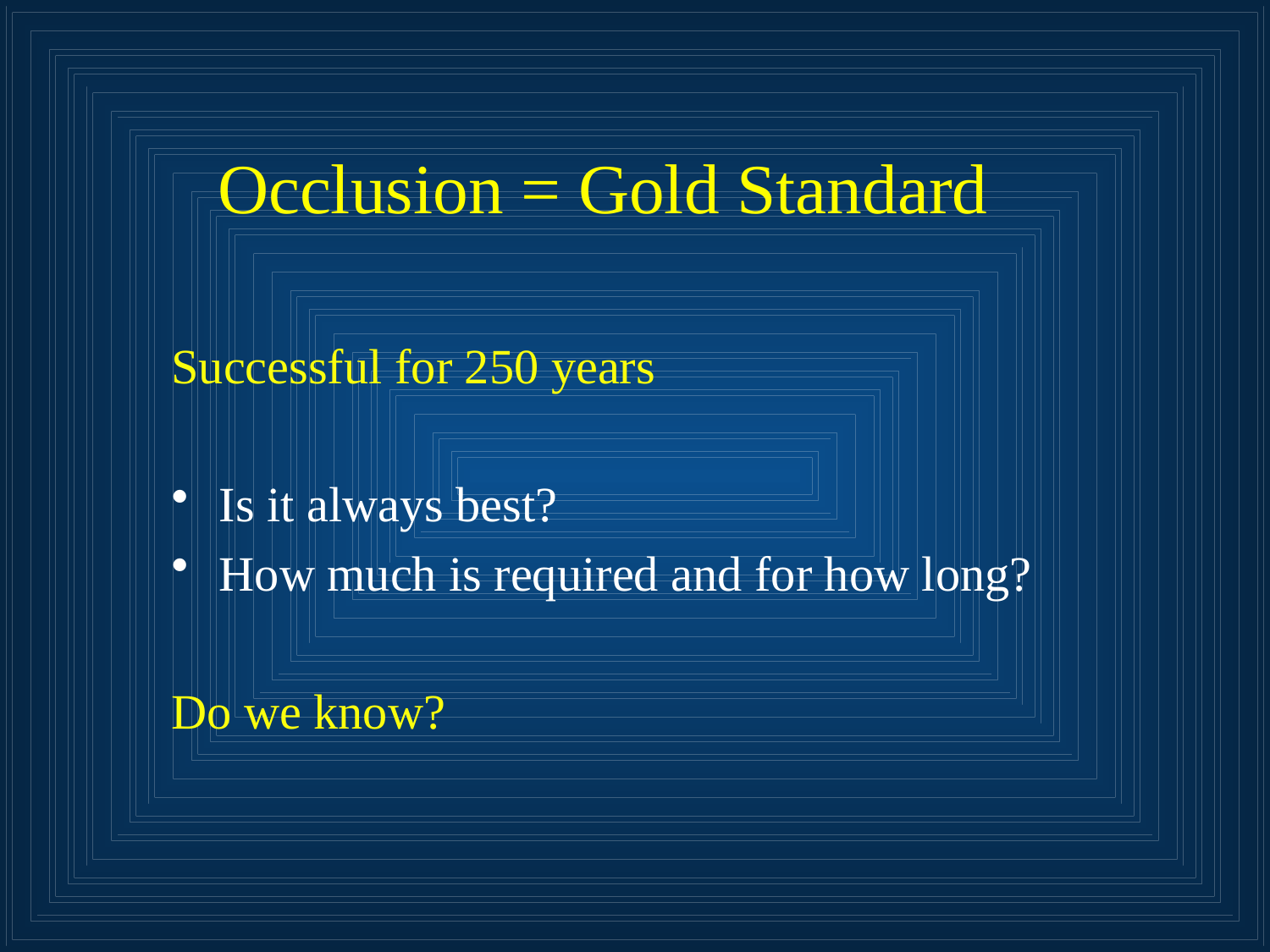

# Occlusion = Gold Standard
Successful for 250 years

Is it always best?
How much is required and for how long?

Do we know?